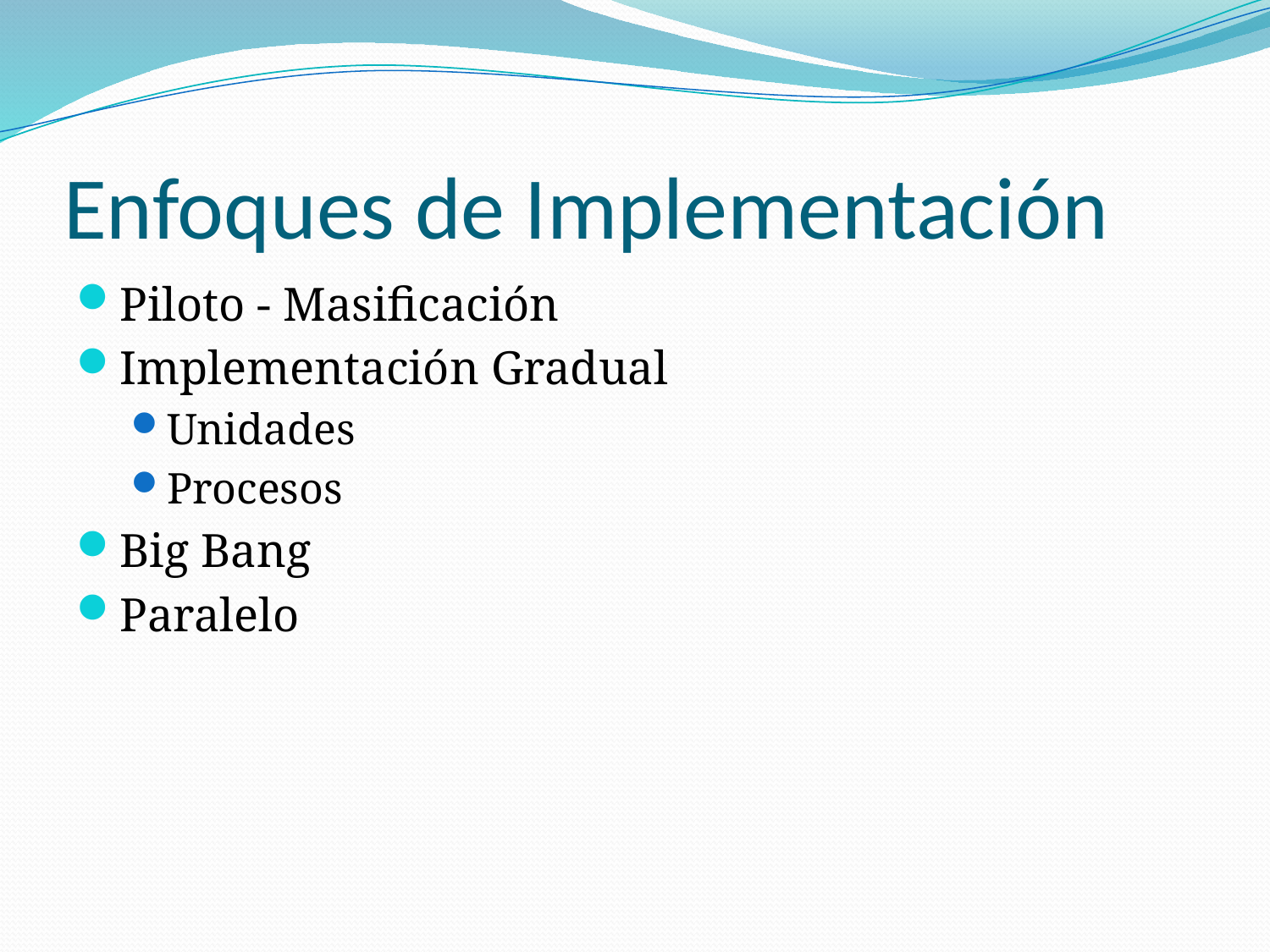

# Enfoques de Implementación
Piloto - Masificación
Implementación Gradual
Unidades
Procesos
Big Bang
Paralelo